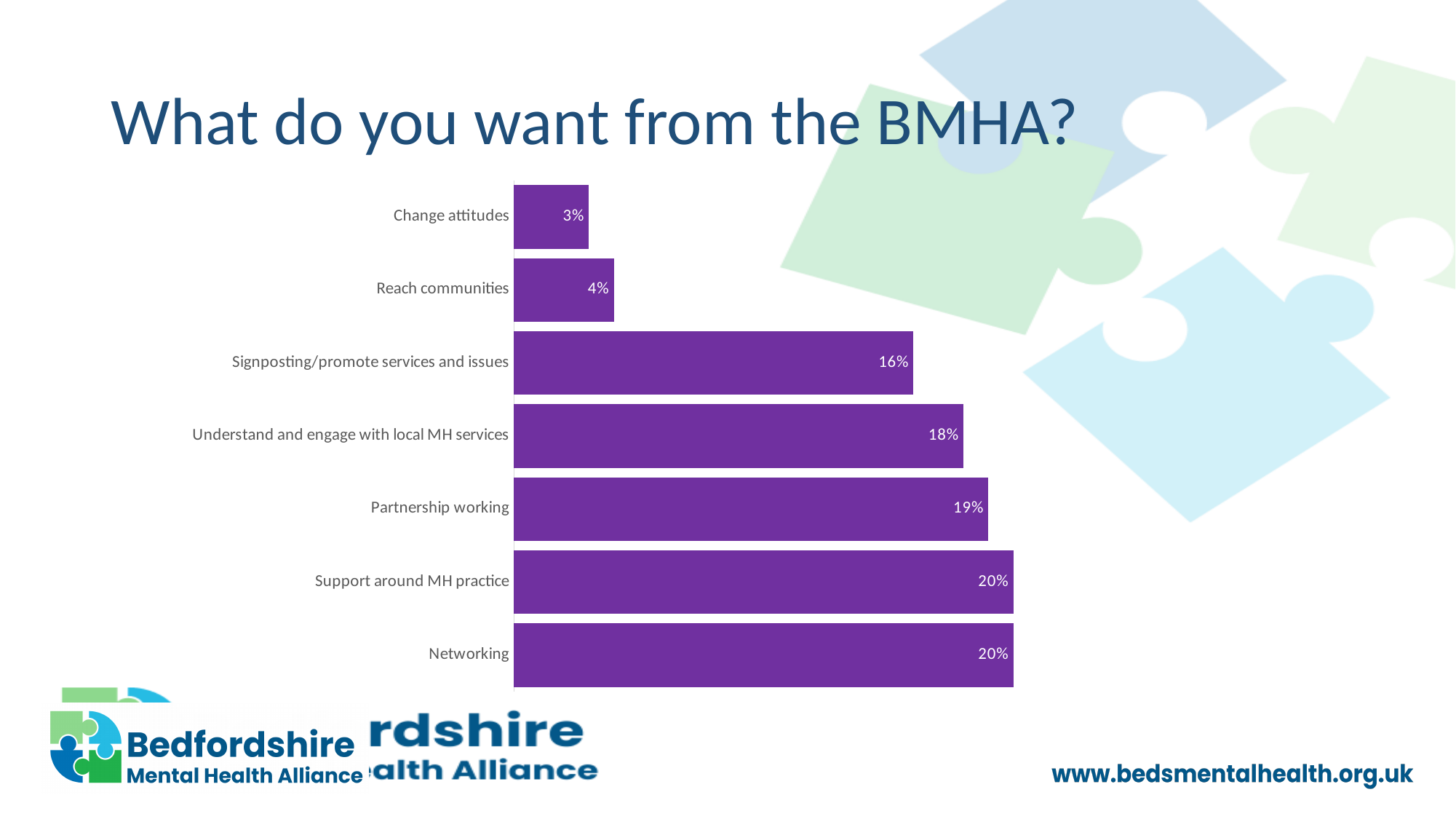

# What do you want from the BMHA?

### Chart

| Category |  |
|---|---|
| Networking | 0.2 |
| Support around MH practice | 0.2 |
| Partnership working | 0.19 |
| Understand and engage with local MH services | 0.18 |
| Signposting/promote services and issues | 0.16 |
| Reach communities | 0.04 |
| Change attitudes | 0.03 |